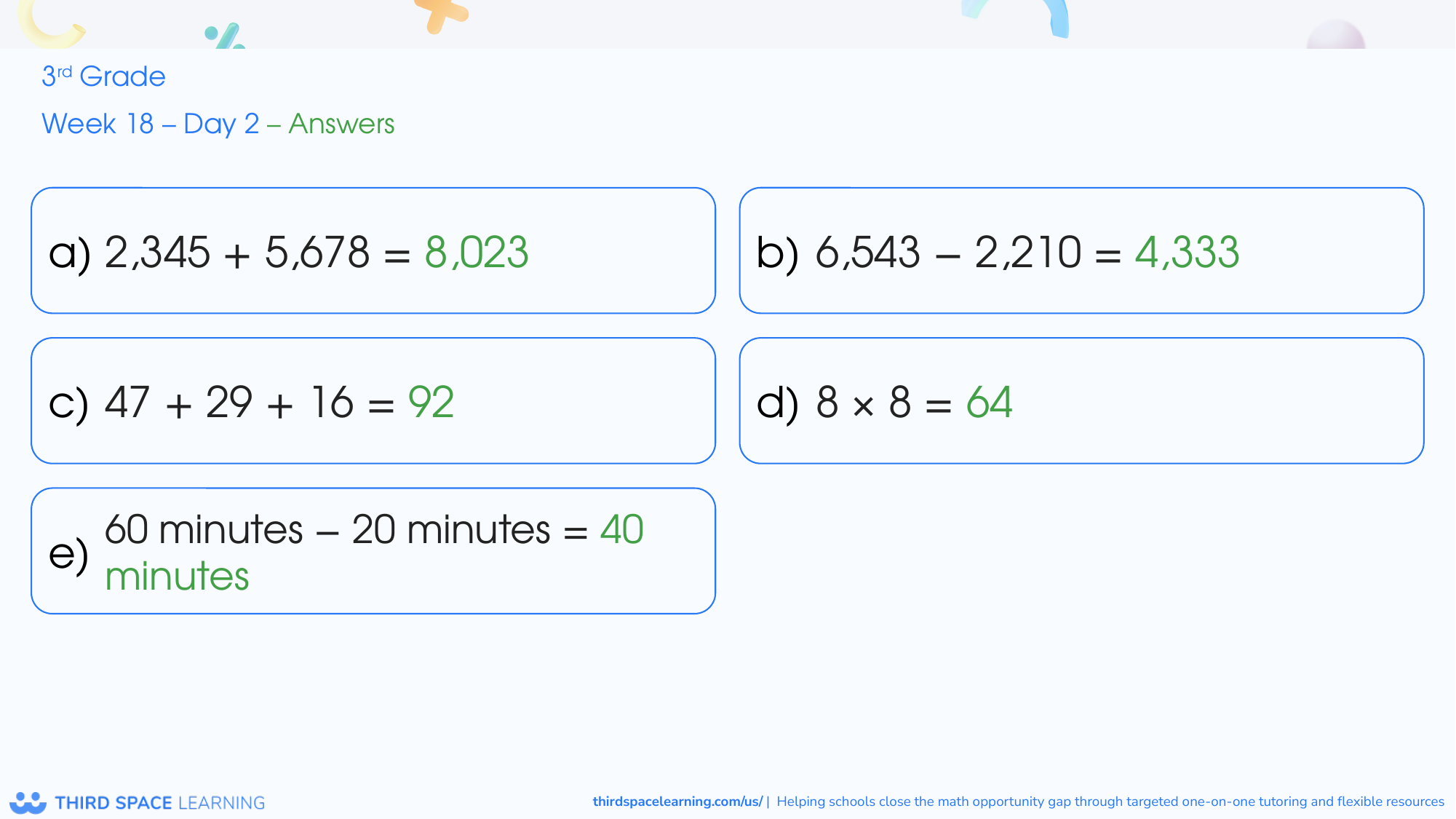

3rd Grade
Week 18 – Day 2 – Answers
2,345 + 5,678 = 8,023
6,543 − 2,210 = 4,333
47 + 29 + 16 = 92
8 × 8 = 64
60 minutes − 20 minutes = 40 minutes